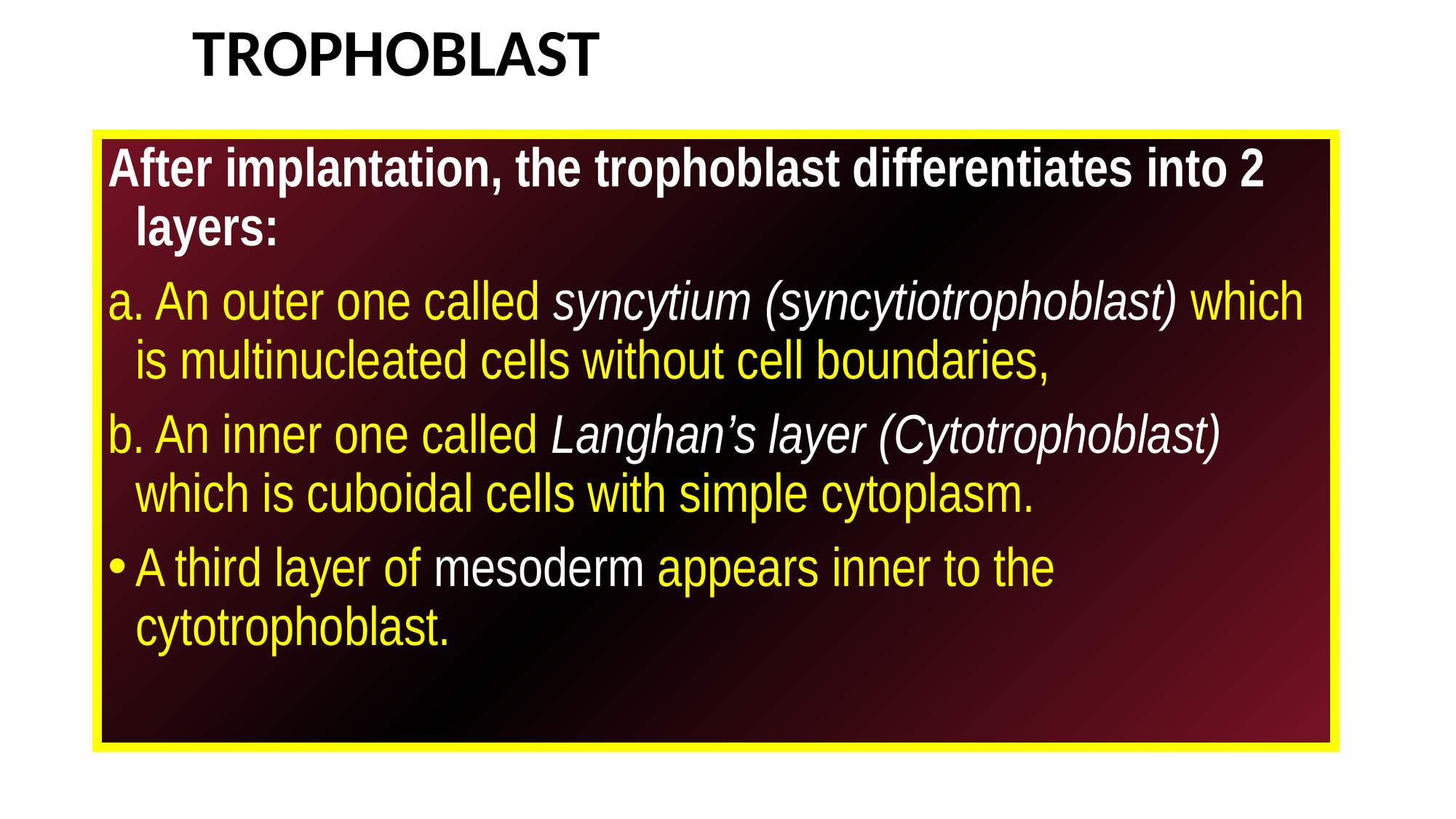

# TROPHOBLAST
After implantation, the trophoblast differentiates into 2 layers:
a. An outer one called syncytium (syncytiotrophoblast) which is multinucleated cells without cell boundaries,
b. An inner one called Langhan’s layer (Cytotrophoblast) which is cuboidal cells with simple cytoplasm.
A third layer of mesoderm appears inner to the cytotrophoblast.